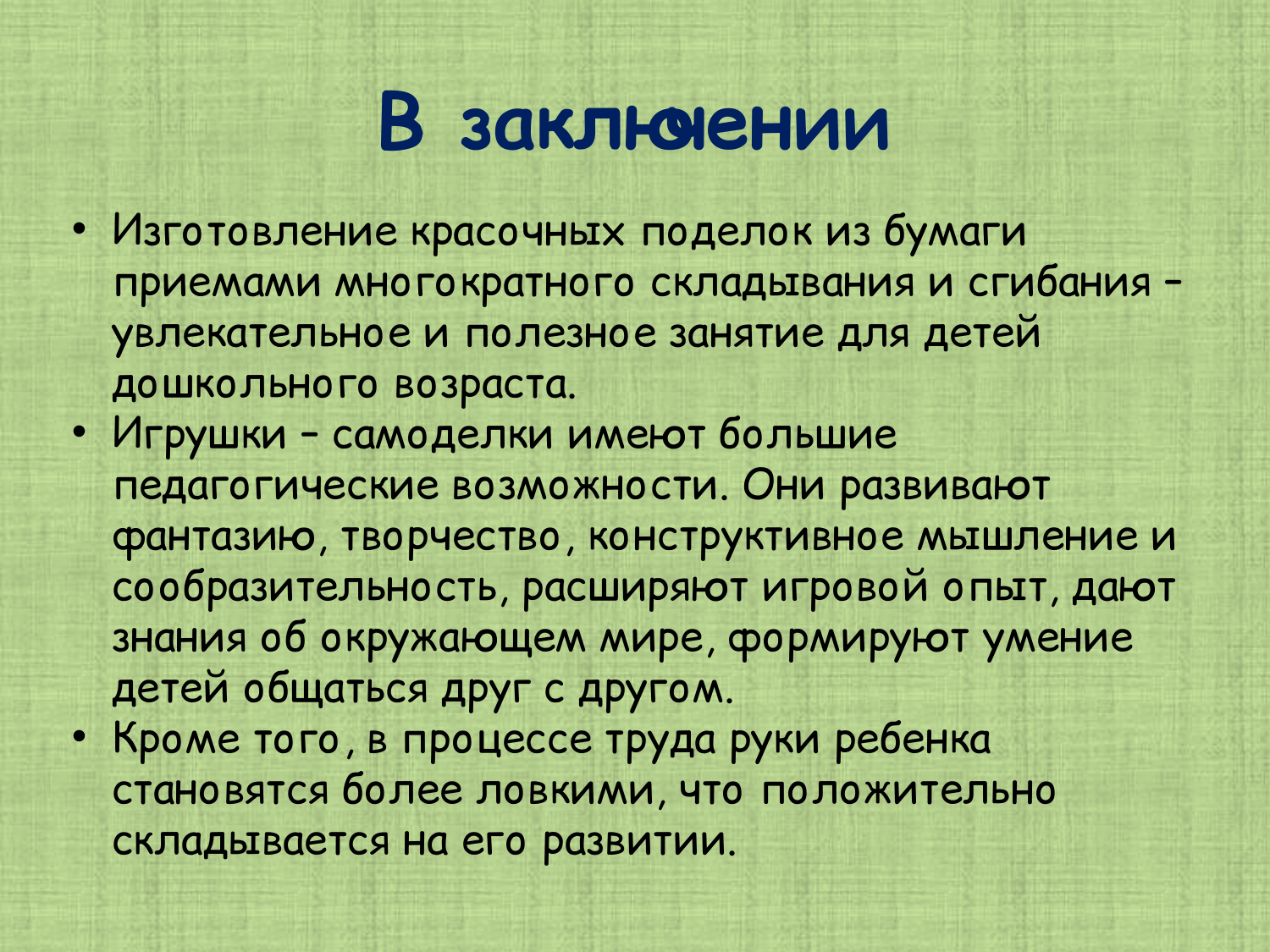

# В заключении
Изготовление красочных поделок из бумаги приемами многократного складывания и сгибания – увлекательное и полезное занятие для детей дошкольного возраста.
Игрушки – самоделки имеют большие педагогические возможности. Они развивают фантазию, творчество, конструктивное мышление и сообразительность, расширяют игровой опыт, дают знания об окружающем мире, формируют умение детей общаться друг с другом.
Кроме того, в процессе труда руки ребенка становятся более ловкими, что положительно складывается на его развитии.

.